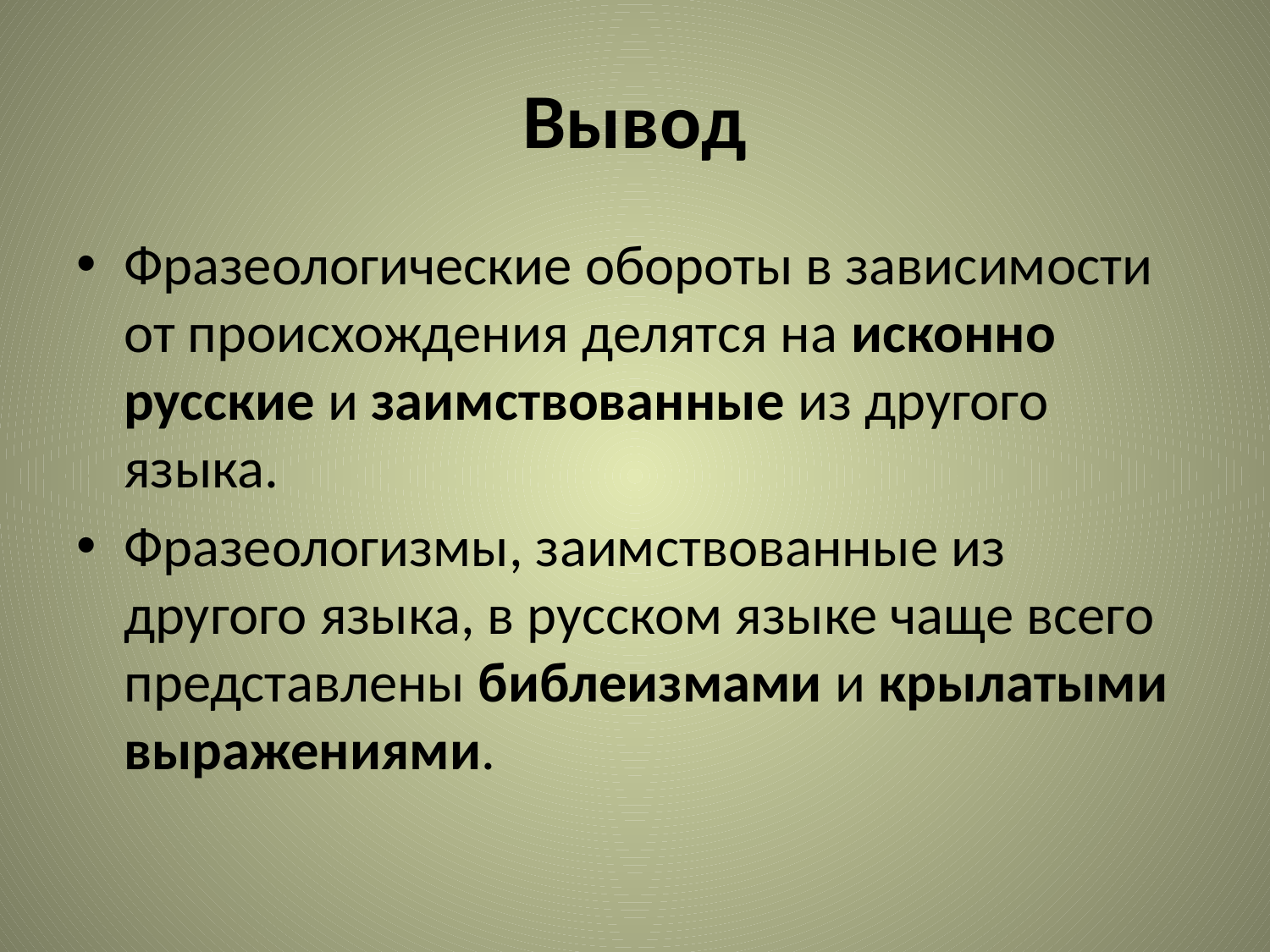

# Вывод
Фразеологические обороты в зависимости от происхождения делятся на исконно русские и заимствованные из другого языка.
Фразеологизмы, заимствованные из другого языка, в русском языке чаще всего представлены библеизмами и крылатыми выражениями.